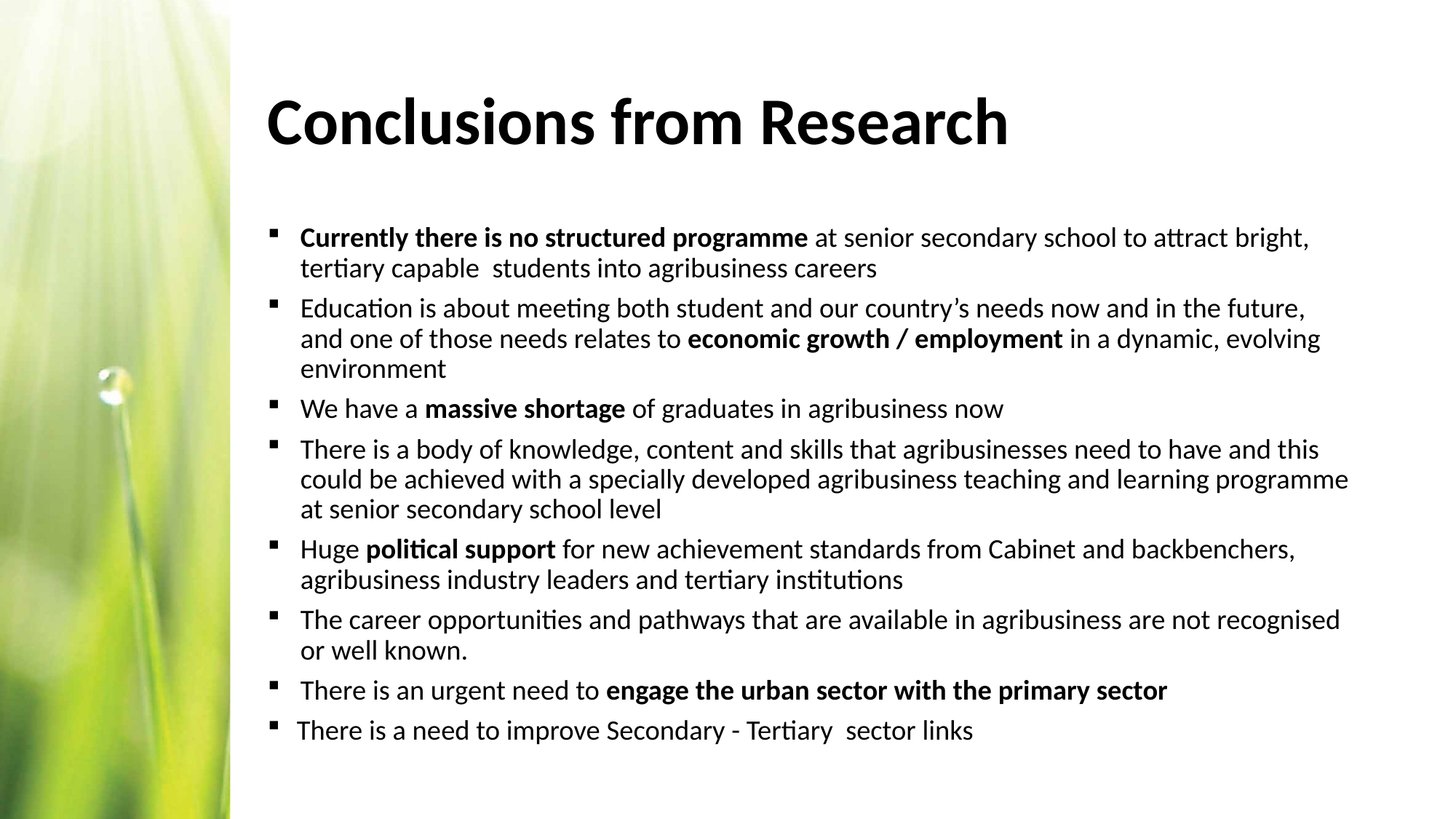

# Conclusions from Research
Currently there is no structured programme at senior secondary school to attract bright, tertiary capable  students into agribusiness careers
Education is about meeting both student and our country’s needs now and in the future, and one of those needs relates to economic growth / employment in a dynamic, evolving environment
We have a massive shortage of graduates in agribusiness now
There is a body of knowledge, content and skills that agribusinesses need to have and this could be achieved with a specially developed agribusiness teaching and learning programme at senior secondary school level
Huge political support for new achievement standards from Cabinet and backbenchers, agribusiness industry leaders and tertiary institutions
The career opportunities and pathways that are available in agribusiness are not recognised or well known.
There is an urgent need to engage the urban sector with the primary sector
There is a need to improve Secondary - Tertiary  sector links